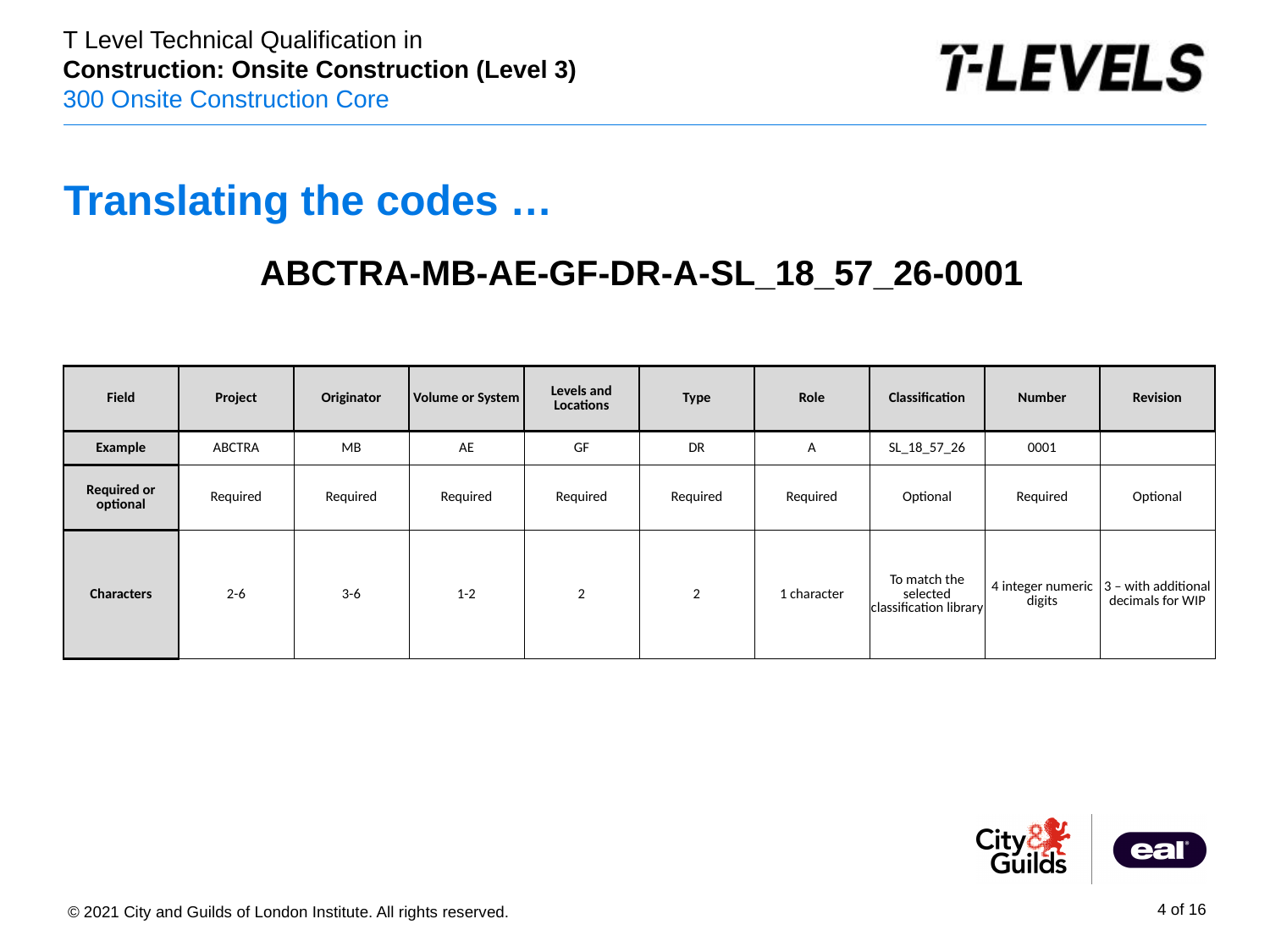

# Translating the codes …
ABCTRA-MB-AE-GF-DR-A-SL_18_57_26-0001
| Field | Project | Originator | Volume or System | Levels and Locations | Type | Role | Classification | Number | Revision |
| --- | --- | --- | --- | --- | --- | --- | --- | --- | --- |
| Example | ABCTRA | MB | AE | GF | DR | A | SL\_18\_57\_26 | 0001 |  |
| Required or optional | Required | Required | Required | Required | Required | Required | Optional | Required | Optional |
| Characters | 2-6 | 3-6 | 1-2 | 2 | 2 | 1 character | To match the selected classification library | 4 integer numeric digits | 3 – with additional decimals for WIP |